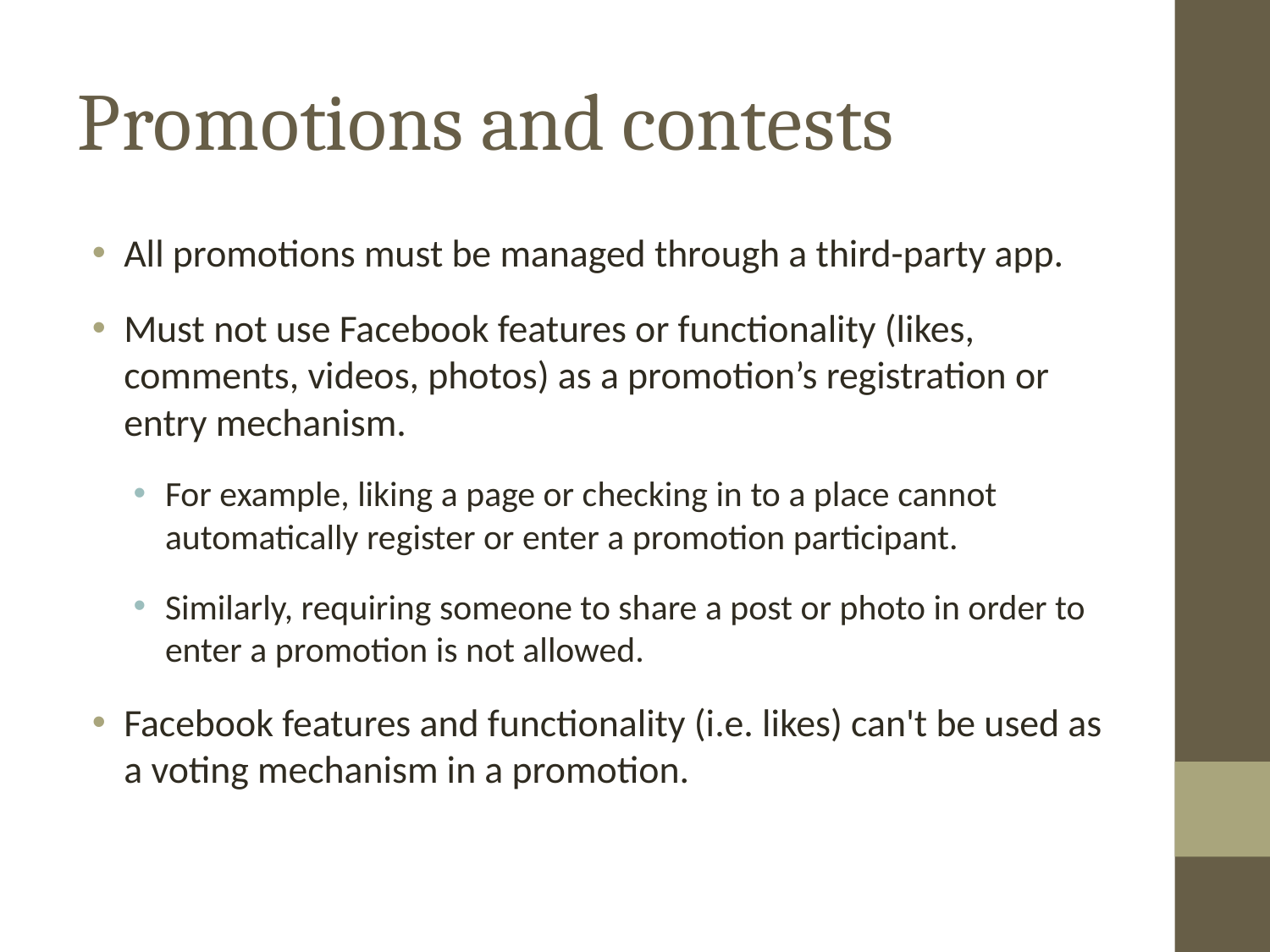

# Promotions and contests
All promotions must be managed through a third-party app.
Must not use Facebook features or functionality (likes, comments, videos, photos) as a promotion’s registration or entry mechanism.
For example, liking a page or checking in to a place cannot automatically register or enter a promotion participant.
Similarly, requiring someone to share a post or photo in order to enter a promotion is not allowed.
Facebook features and functionality (i.e. likes) can't be used as a voting mechanism in a promotion.